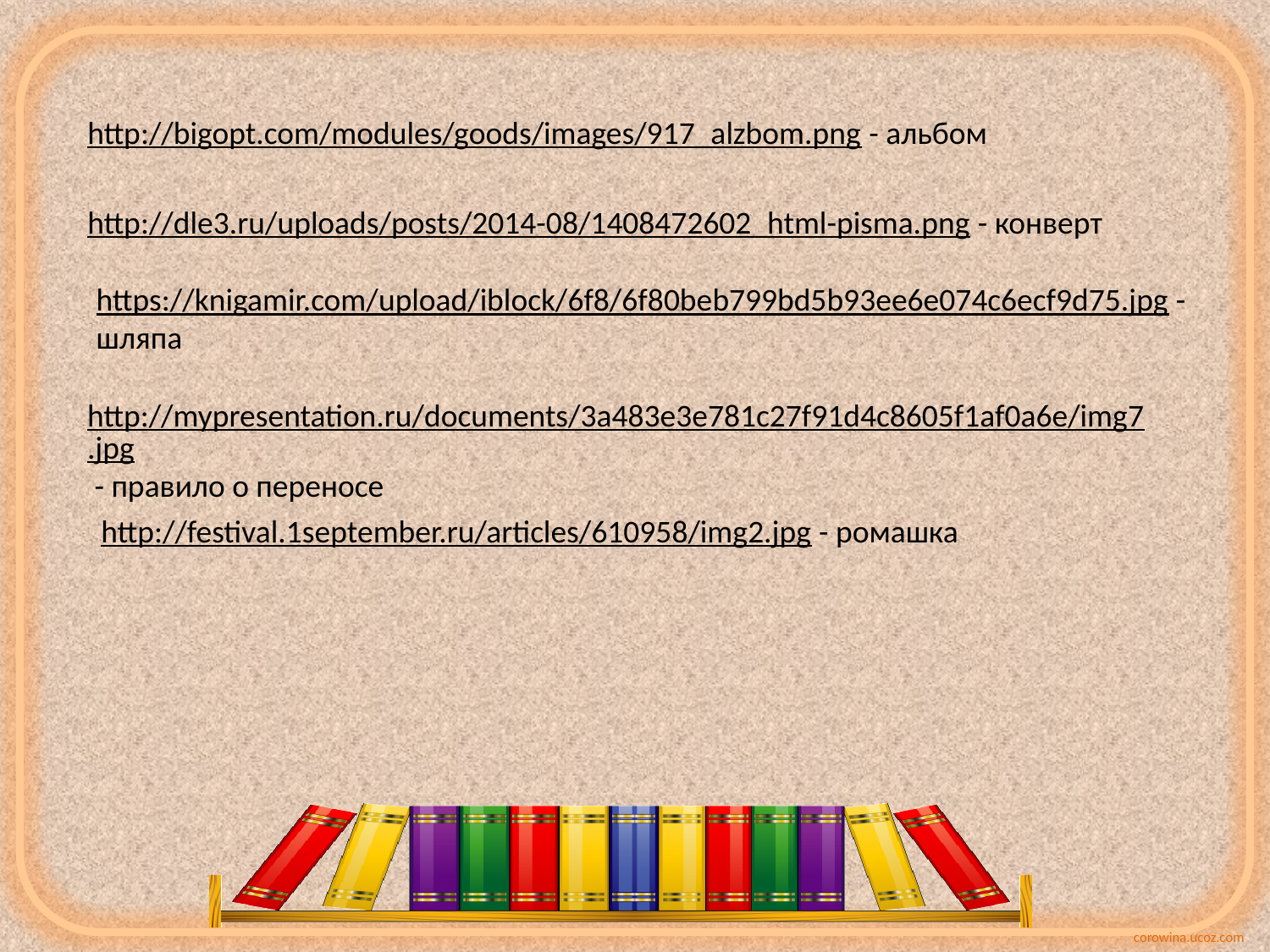

http://bigopt.com/modules/goods/images/917_alzbom.png - альбом
http://dle3.ru/uploads/posts/2014-08/1408472602_html-pisma.png - конверт
https://knigamir.com/upload/iblock/6f8/6f80beb799bd5b93ee6e074c6ecf9d75.jpg - шляпа
http://mypresentation.ru/documents/3a483e3e781c27f91d4c8605f1af0a6e/img7.jpg - правило о переносе
http://festival.1september.ru/articles/610958/img2.jpg - ромашка